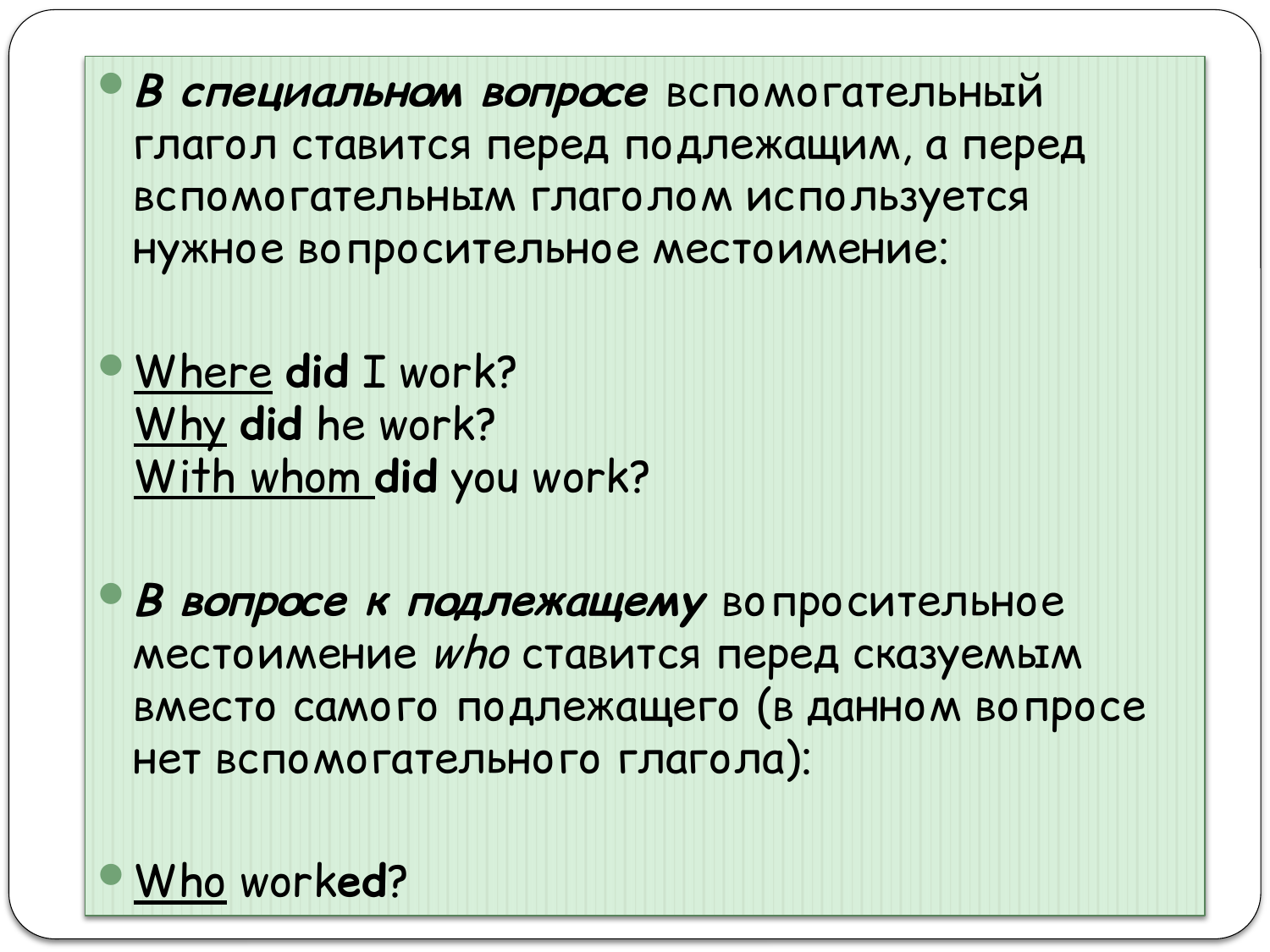

В специальном вопросе вспомогательный глагол ставится перед подлежащим, а перед вспомогательным глаголом используется нужное вопросительное местоимение:

Where did I work?
Why did he work?
With whom did you work?

В вопросе к подлежащему вопросительное местоимение who ставится перед сказуемым вместо самого подлежащего (в данном вопросе нет вспомогательного глагола):

Who worked?